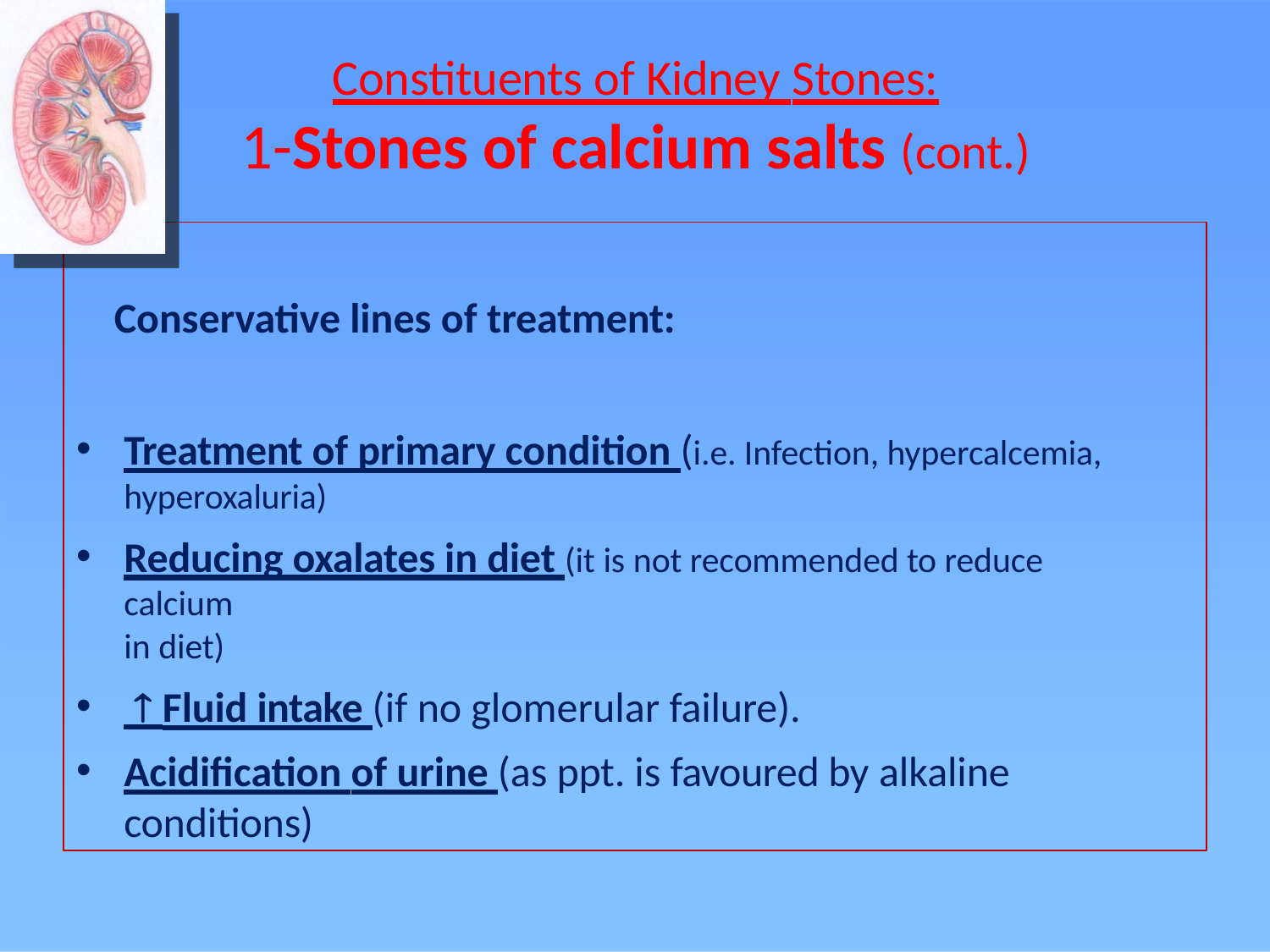

# Constituents of Kidney Stones:
1-Stones of calcium salts (cont.)

Conservative lines of treatment:

Treatment of primary condition (i.e. Infection, hypercalcemia,  hyperoxaluria)
Reducing oxalates in diet (it is not recommended to reduce calcium
in diet)
 ↑ Fluid intake (if no glomerular failure).
Acidification of urine (as ppt. is favoured by alkaline
conditions)